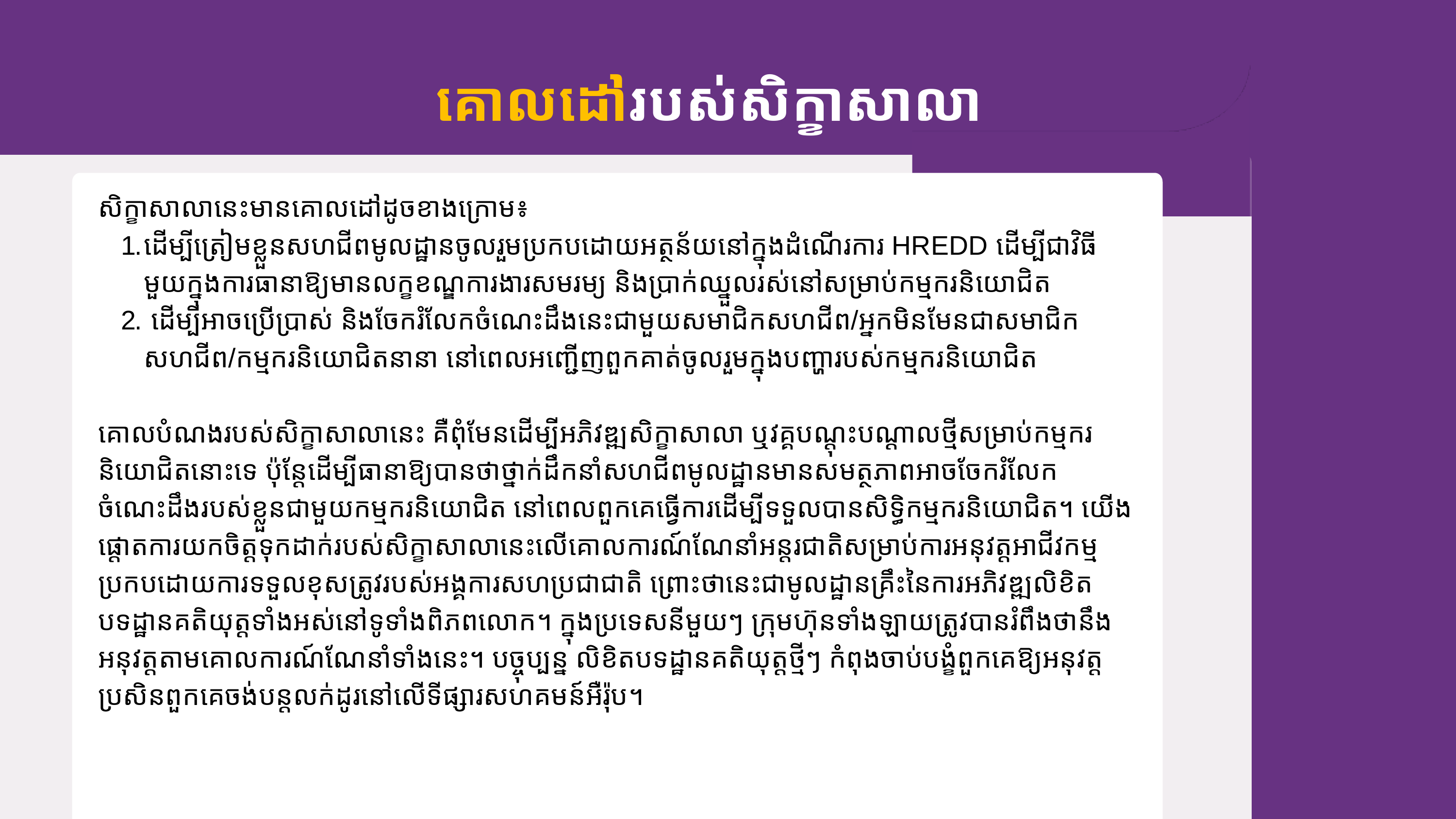

គោលដៅរបស់សិក្ខាសាលា

សិក្ខាសាលានេះមានគោលដៅដូចខាងក្រោម៖​
ដើម្បីត្រៀមខ្លួនសហជីពមូលដ្ឋានចូលរួមប្រកបដោយអត្ថន័យនៅក្នុងដំណើរការ HREDD ដើម្បីជាវិធីមួយក្នុងការធានាឱ្យមានលក្ខខណ្ឌការងារសមរម្យ និងប្រាក់ឈ្នួលរស់នៅសម្រាប់កម្មករនិយោជិត  ​
 ដើម្បីអាចប្រើប្រាស់ និងចែករំលែកចំណេះដឹងនេះជាមួយសមាជិកសហជីព/អ្នកមិនមែនជាសមាជិកសហជីព/កម្មករនិយោជិតនានា នៅពេលអញ្ជើញពួកគាត់ចូលរួមក្នុងបញ្ហារបស់កម្មករនិយោជិត ​

គោលបំណងរបស់សិក្ខាសាលានេះ គឺពុំមែនដើម្បីអភិវឌ្ឍសិក្ខាសាលា ឬវគ្គបណ្ដុះបណ្ដាលថ្មីសម្រាប់កម្មករនិយោជិតនោះទេ ប៉ុន្តែដើម្បីធានាឱ្យបានថាថ្នាក់ដឹកនាំសហជីពមូលដ្ឋានមានសមត្ថភាពអាចចែករំលែកចំណេះដឹងរបស់ខ្លួនជាមួយកម្មករនិយោជិត នៅពេលពួកគេធ្វើការដើម្បីទទួលបានសិទ្ធិកម្មករនិយោជិត។ យើងផ្ដោតការយកចិត្តទុកដាក់របស់សិក្ខាសាលានេះលើគោលការណ៍ណែនាំអន្តរជាតិសម្រាប់ការអនុវត្តអាជីវកម្មប្រកបដោយការទទួលខុសត្រូវរបស់អង្គការសហប្រជាជាតិ ព្រោះថានេះជាមូលដ្ឋានគ្រឹះនៃការអភិវឌ្ឍលិខិតបទដ្ឋានគតិយុត្តទាំងអស់នៅទូទាំងពិភពលោក។​ ក្នុងប្រទេសនីមួយៗ ក្រុមហ៊ុនទាំងឡាយត្រូវបានរំពឹងថានឹងអនុវត្តតាមគោលការណ៍ណែនាំទាំងនេះ។ បច្ចុប្បន្ន លិខិតបទដ្ឋានគតិយុត្តថ្មីៗ កំពុងចាប់បង្ខំពួកគេឱ្យអនុវត្ត ប្រសិនពួកគេចង់បន្តលក់ដូរនៅលើទីផ្សារសហគមន៍អឺរ៉ុប។  ​​